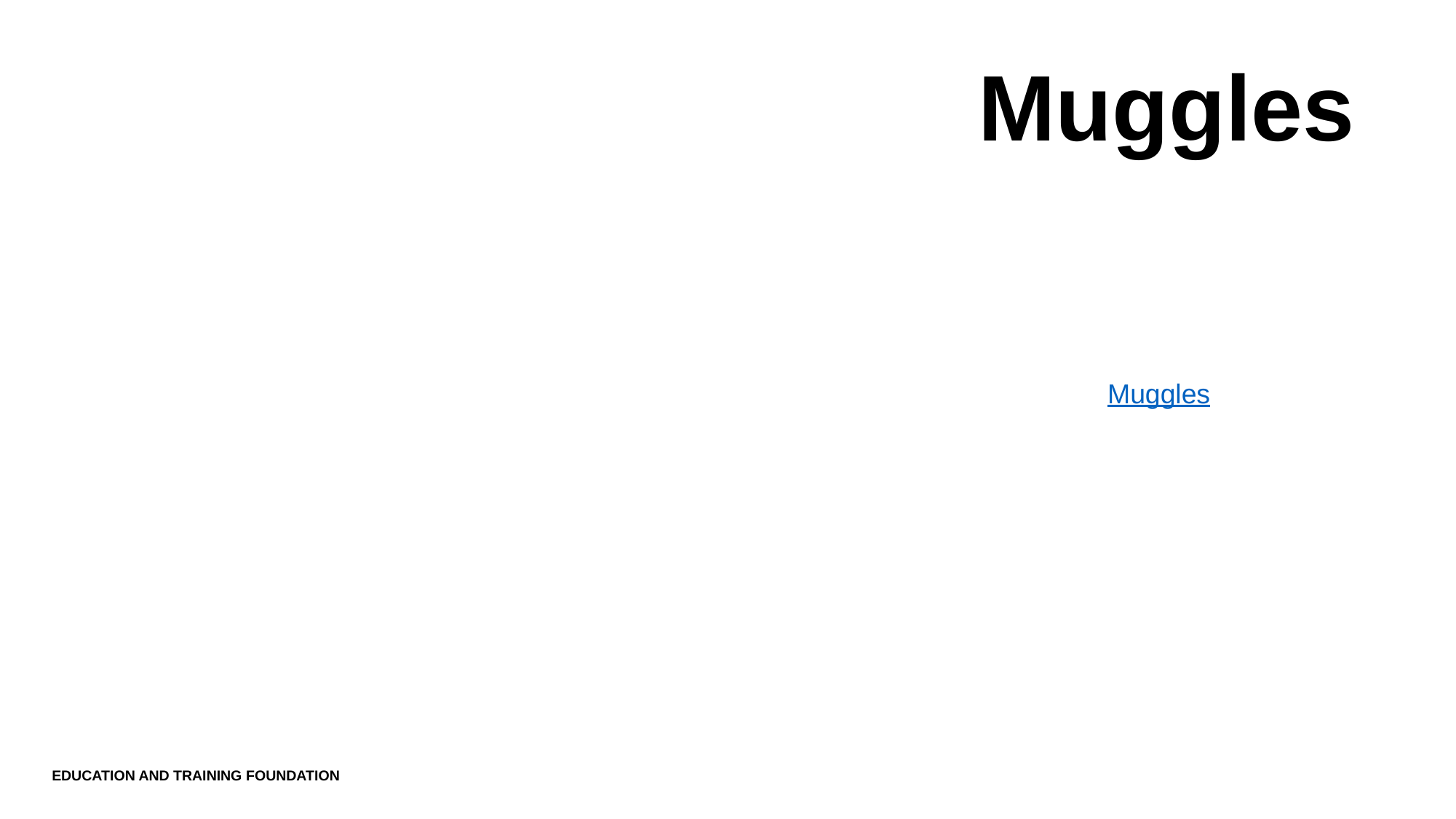

# Muggles
Muggles
EDUCATION AND TRAINING FOUNDATION